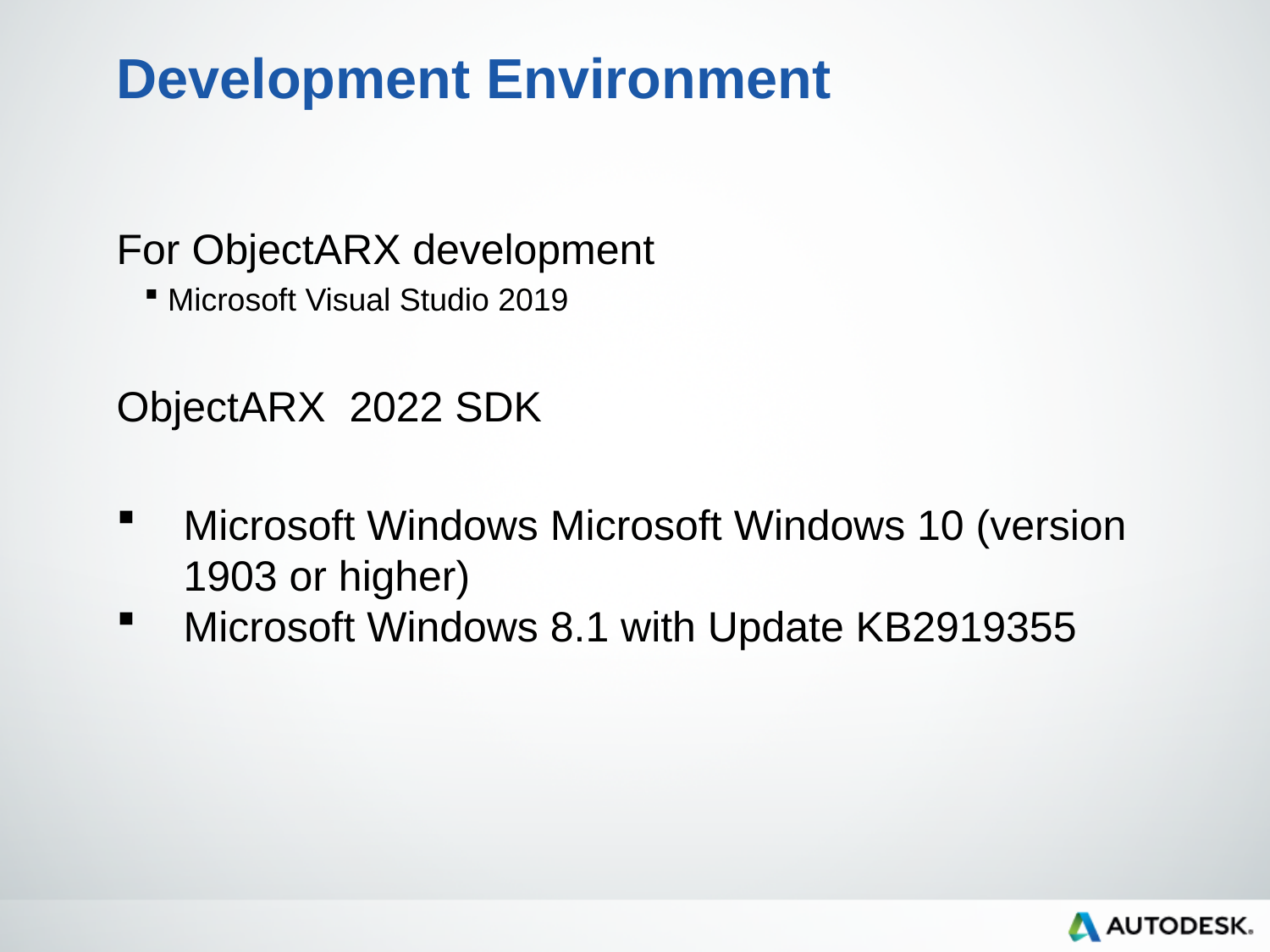

# Development Environment
For ObjectARX development
 Microsoft Visual Studio 2019

ObjectARX  2022 SDK

Microsoft Windows Microsoft Windows 10 (version 1903 or higher)
Microsoft Windows 8.1 with Update KB2919355